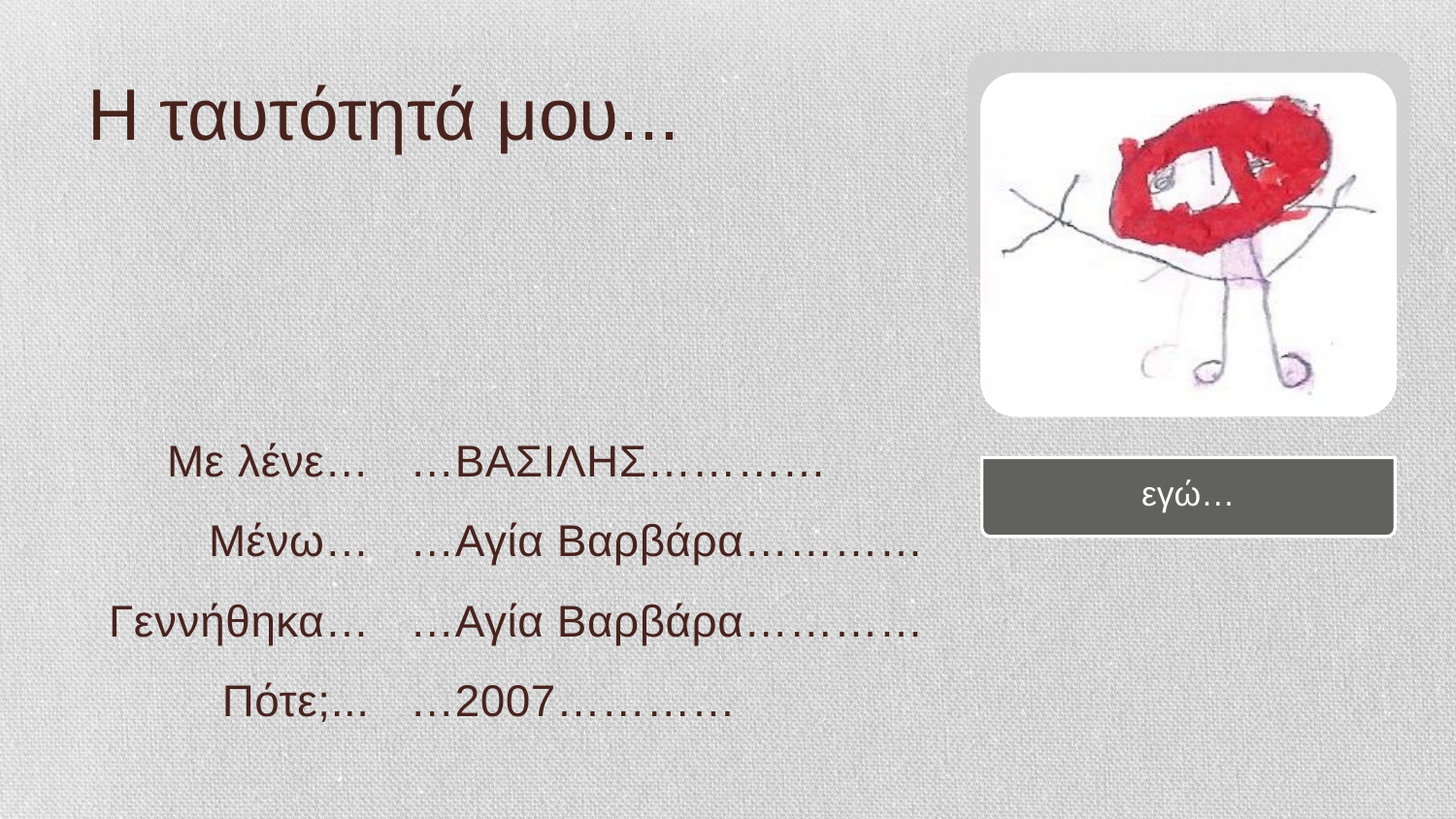

εγώ…
…ΒΑΣΙΛΗΣ…………
…Αγία Βαρβάρα…………
…Αγία Βαρβάρα…………
…2007…………